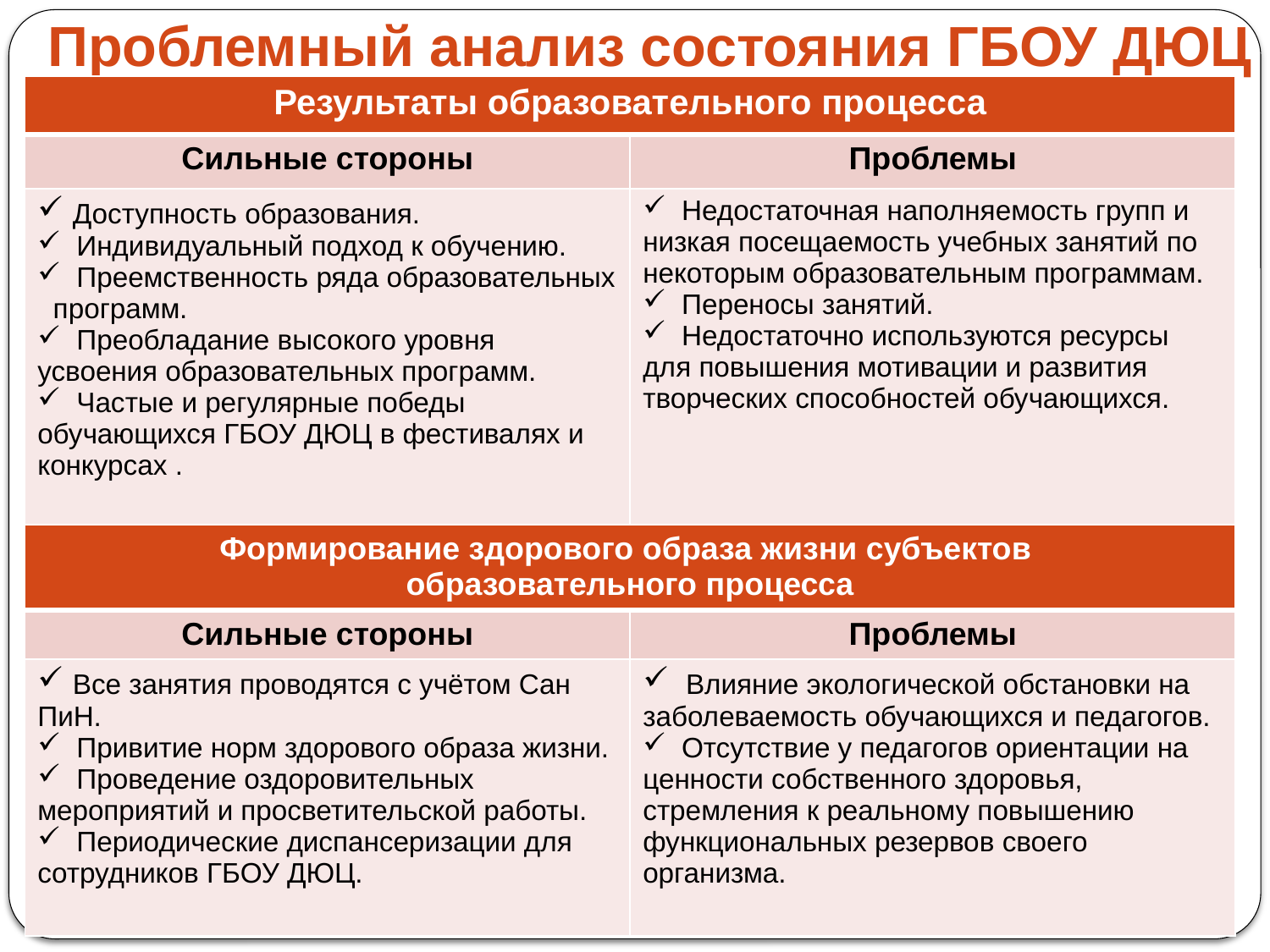

# Проблемный анализ состояния ГБОУ ДЮЦ
| Результаты образовательного процесса |  |
| --- | --- |
| Сильные стороны | Проблемы |
| Доступность образования. Индивидуальный подход к обучению. Преемственность ряда образовательных программ. Преобладание высокого уровня усвоения образовательных программ. Частые и регулярные победы обучающихся ГБОУ ДЮЦ в фестивалях и конкурсах . | Недостаточная наполняемость групп и низкая посещаемость учебных занятий по некоторым образовательным программам. Переносы занятий. Недостаточно используются ресурсы для повышения мотивации и развития творческих способностей обучающихся. |
| Формирование здорового образа жизни субъектов образовательного процесса |  |
| --- | --- |
| Сильные стороны | Проблемы |
| Все занятия проводятся с учётом Сан ПиН. Привитие норм здорового образа жизни. Проведение оздоровительных мероприятий и просветительской работы. Периодические диспансеризации для сотрудников ГБОУ ДЮЦ. | Влияние экологической обстановки на заболеваемость обучающихся и педагогов. Отсутствие у педагогов ориентации на ценности собственного здоровья, стремления к реальному повышению функциональных резервов своего организма. |